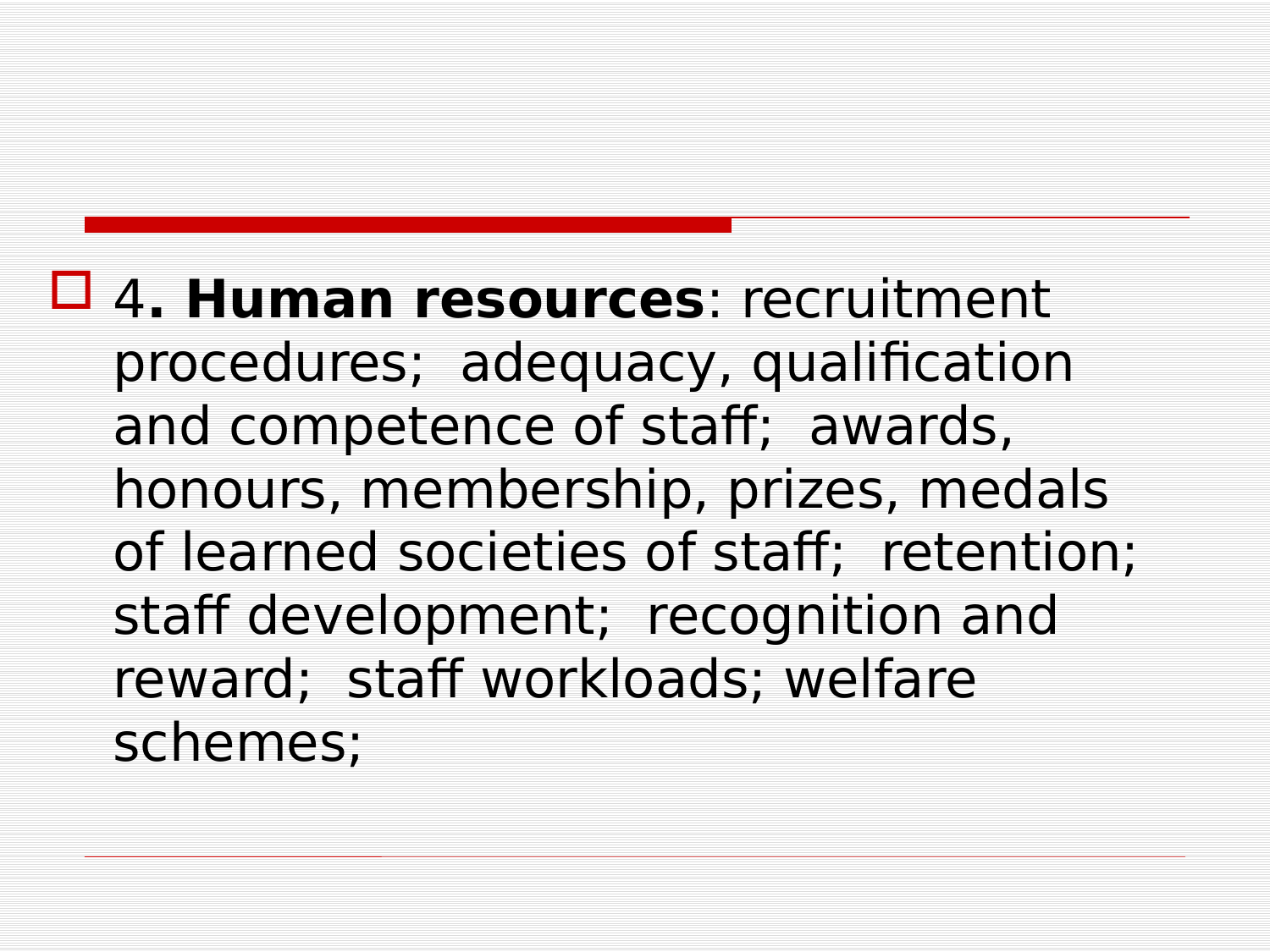

4. Human resources: recruitment procedures;  adequacy, qualification and competence of staff;  awards, honours, membership, prizes, medals of learned societies of staff;  retention;  staff development;  recognition and  reward;  staff workloads; welfare schemes;